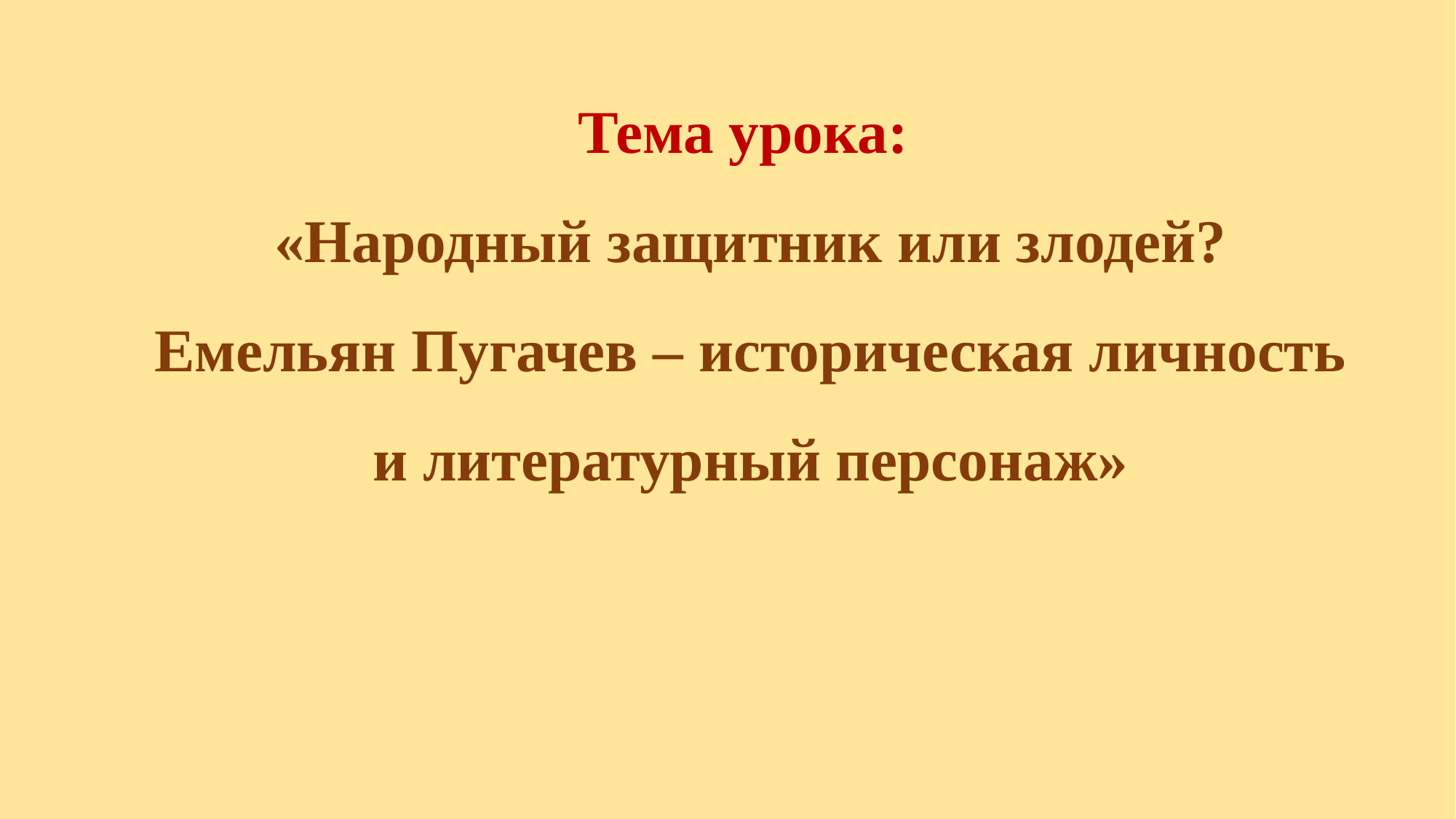

Тема урока:
«Народный защитник или злодей?
Емельян Пугачев – историческая личность и литературный персонаж»